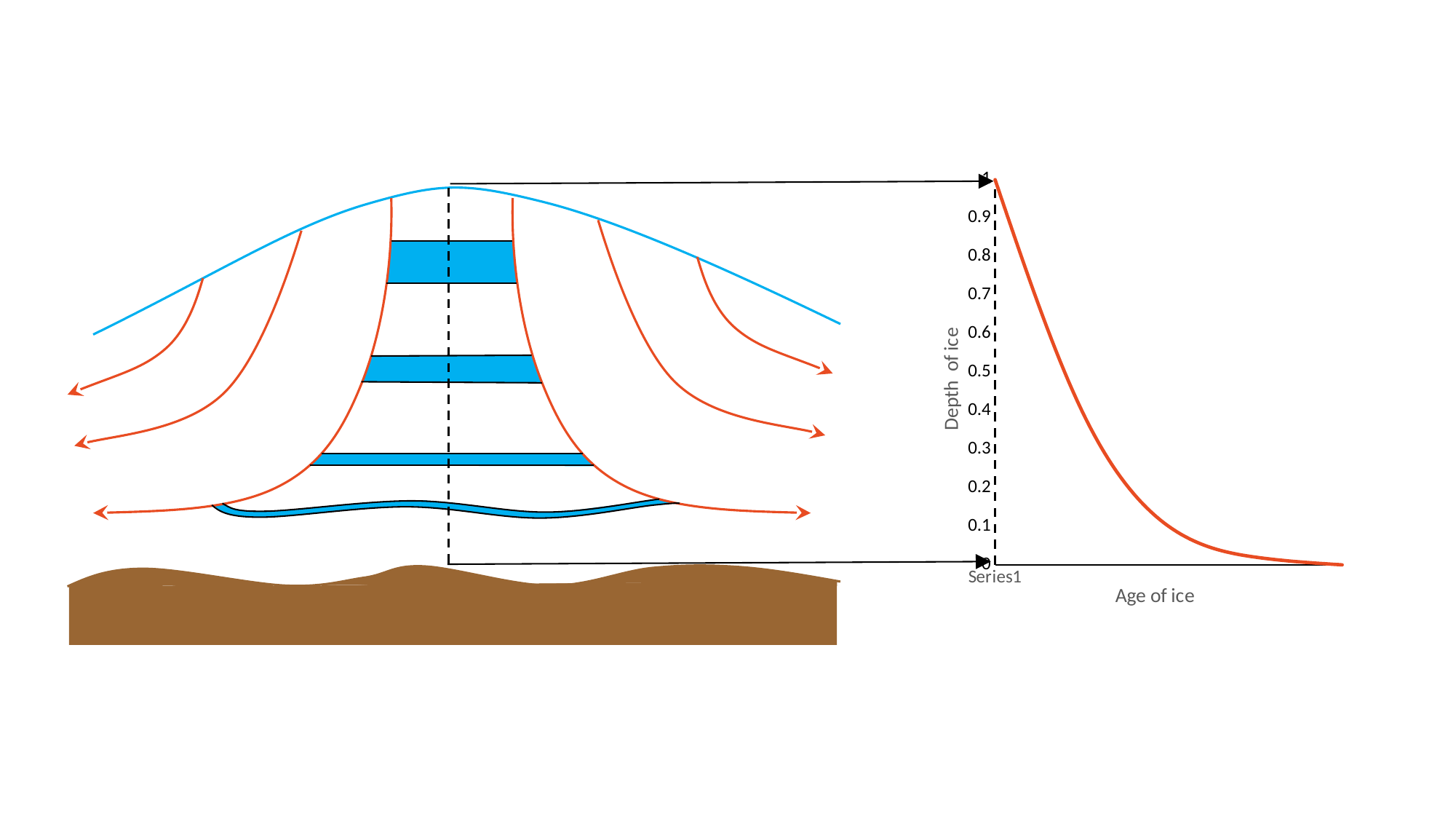

### Chart

| Category | Column1 |
|---|---|
|  | 1.0 |
|  | 0.4 |
|  | 0.1 |
|  | 0.02 |
|  | 0.0 |